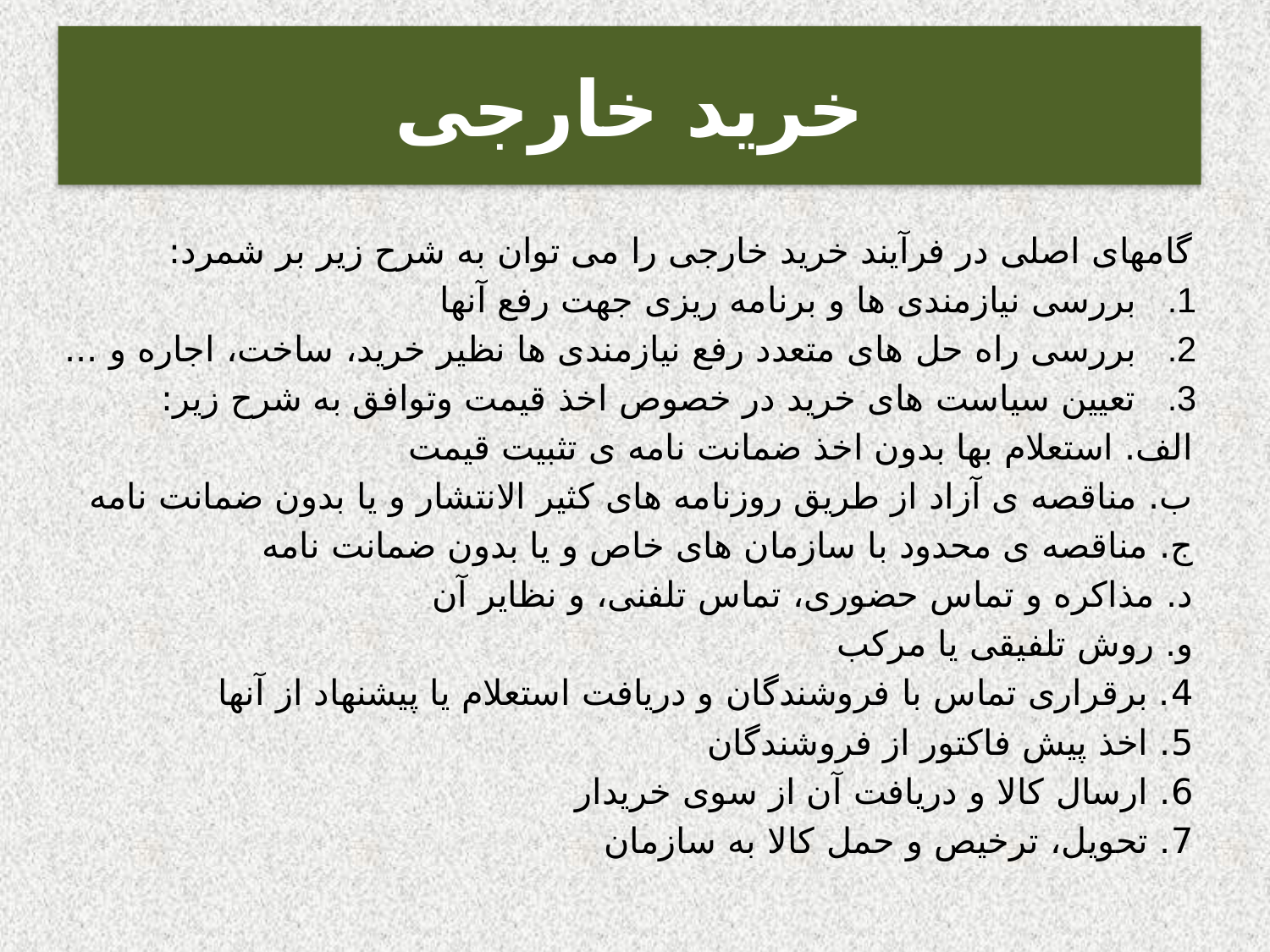

# خرید خارجی
گامهای اصلی در فرآیند خرید خارجی را می توان به شرح زیر بر شمرد:
بررسی نیازمندی ها و برنامه ریزی جهت رفع آنها
بررسی راه حل های متعدد رفع نیازمندی ها نظیر خرید، ساخت، اجاره و ...
تعیین سیاست های خرید در خصوص اخذ قیمت وتوافق به شرح زیر:
الف. استعلام بها بدون اخذ ضمانت نامه ی تثبیت قیمت
ب. مناقصه ی آزاد از طریق روزنامه های کثیر الانتشار و یا بدون ضمانت نامه
ج. مناقصه ی محدود با سازمان های خاص و یا بدون ضمانت نامه
د. مذاکره و تماس حضوری، تماس تلفنی، و نظایر آن
و. روش تلفیقی یا مرکب
4. برقراری تماس با فروشندگان و دریافت استعلام یا پیشنهاد از آنها
5. اخذ پیش فاکتور از فروشندگان
6. ارسال کالا و دریافت آن از سوی خریدار
7. تحویل، ترخیص و حمل کالا به سازمان